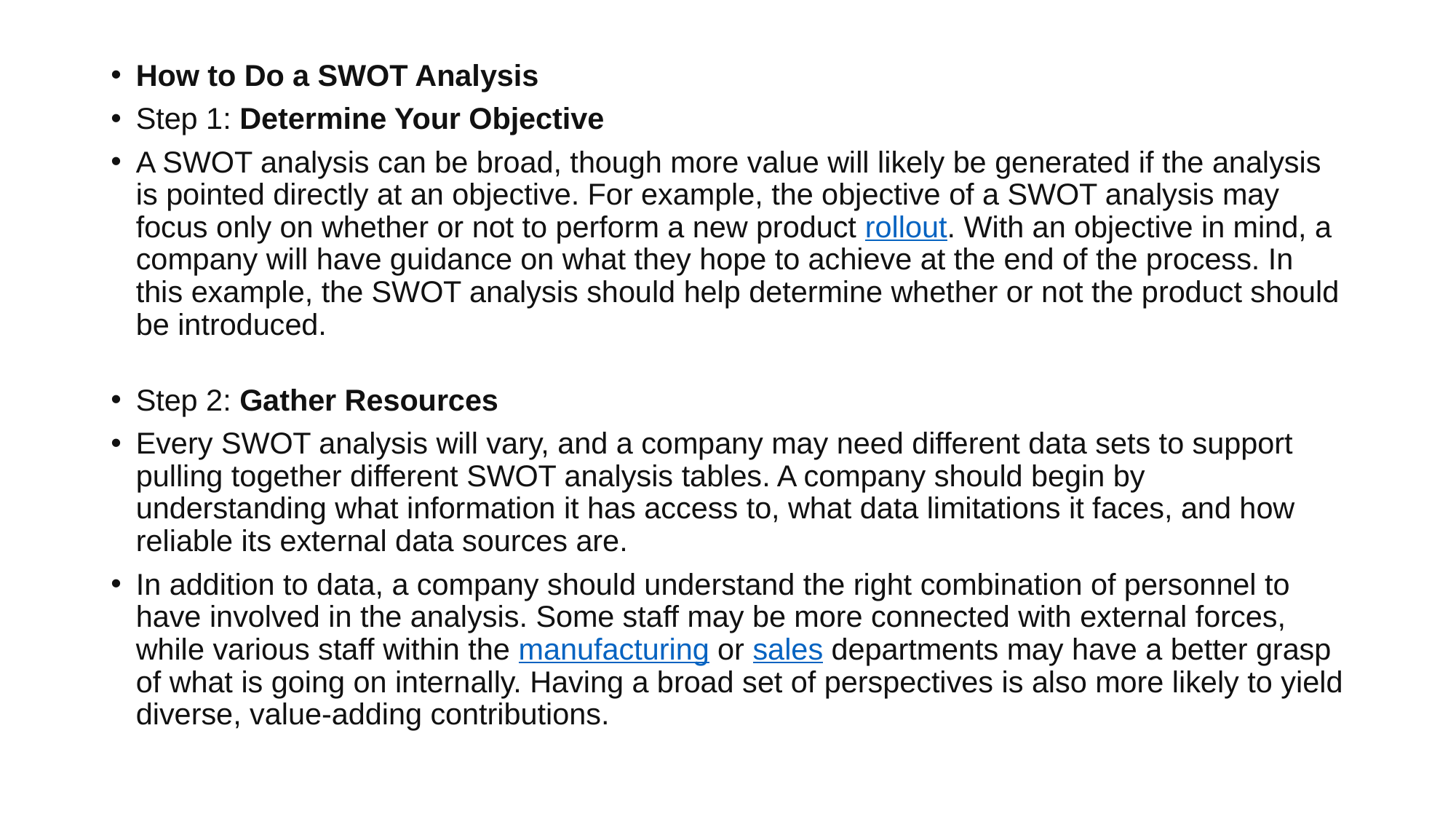

How to Do a SWOT Analysis
Step 1: Determine Your Objective
A SWOT analysis can be broad, though more value will likely be generated if the analysis is pointed directly at an objective. For example, the objective of a SWOT analysis may focus only on whether or not to perform a new product rollout. With an objective in mind, a company will have guidance on what they hope to achieve at the end of the process. In this example, the SWOT analysis should help determine whether or not the product should be introduced.
Step 2: Gather Resources
Every SWOT analysis will vary, and a company may need different data sets to support pulling together different SWOT analysis tables. A company should begin by understanding what information it has access to, what data limitations it faces, and how reliable its external data sources are.
In addition to data, a company should understand the right combination of personnel to have involved in the analysis. Some staff may be more connected with external forces, while various staff within the manufacturing or sales departments may have a better grasp of what is going on internally. Having a broad set of perspectives is also more likely to yield diverse, value-adding contributions.